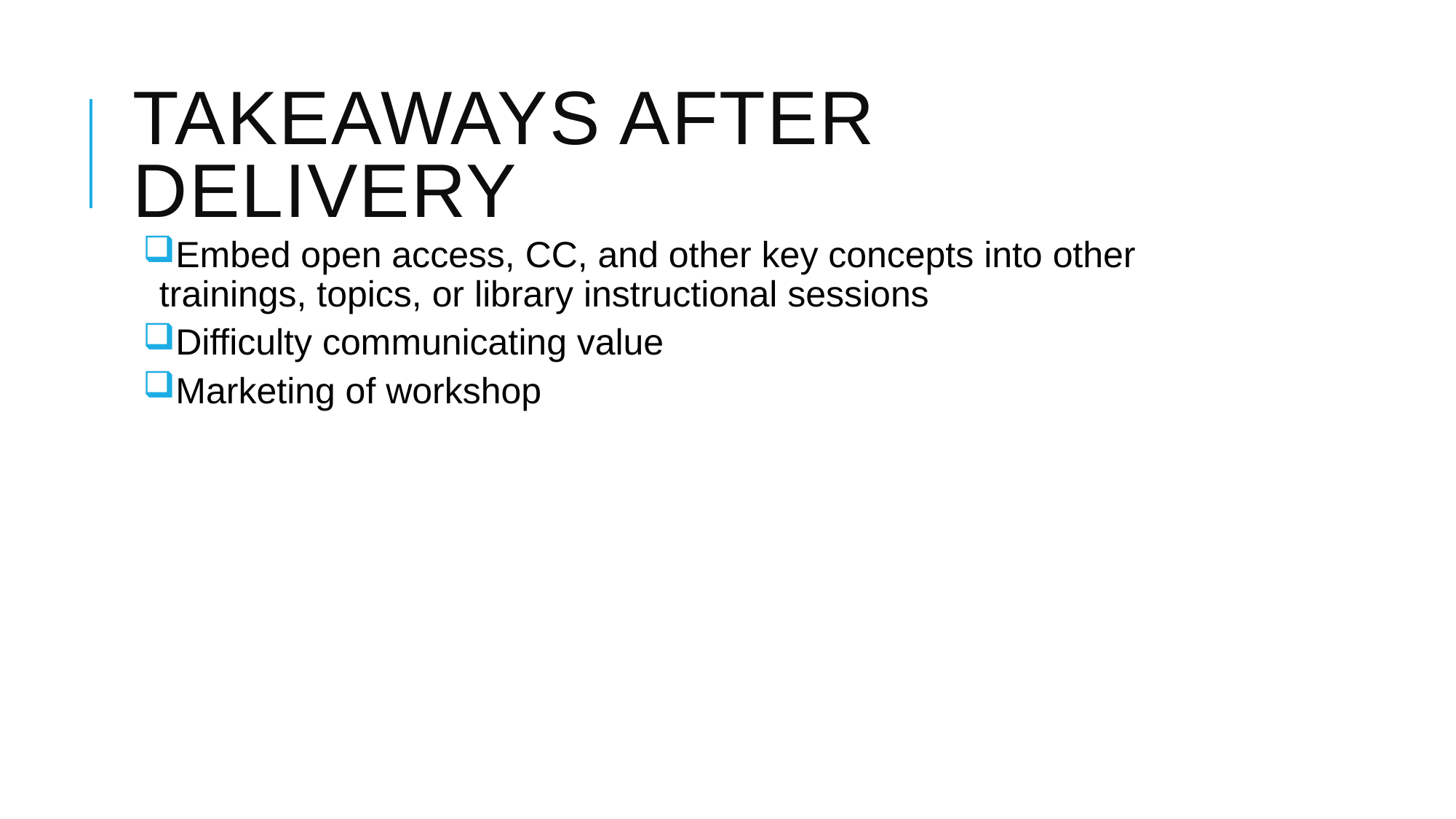

# Takeaways after delivery
Embed open access, CC, and other key concepts into other trainings, topics, or library instructional sessions
Difficulty communicating value
Marketing of workshop